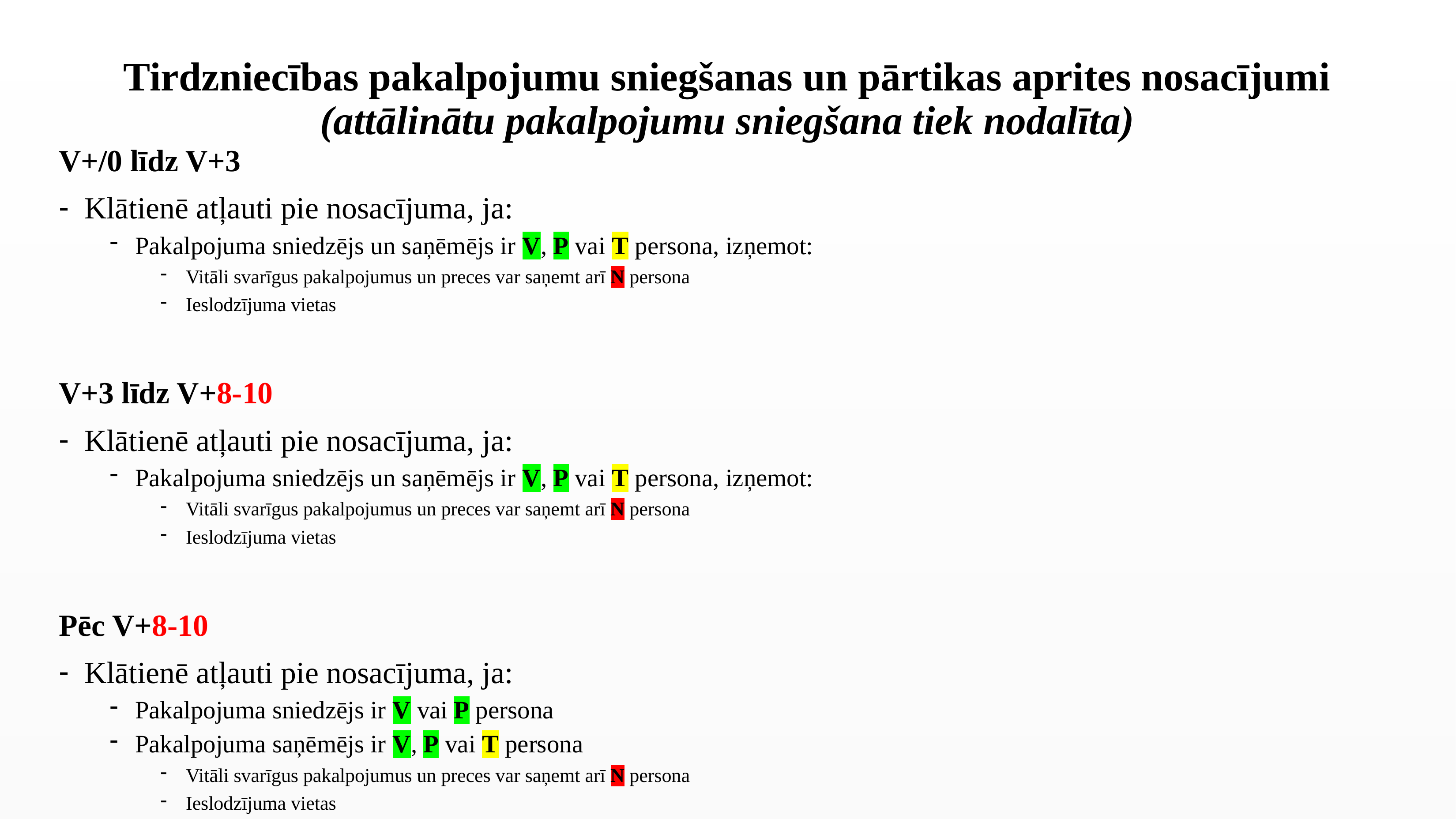

# Tirdzniecības pakalpojumu sniegšanas un pārtikas aprites nosacījumi (attālinātu pakalpojumu sniegšana tiek nodalīta)
V+/0 līdz V+3
Klātienē atļauti pie nosacījuma, ja:
Pakalpojuma sniedzējs un saņēmējs ir V, P vai T persona, izņemot:
Vitāli svarīgus pakalpojumus un preces var saņemt arī N persona
Ieslodzījuma vietas

V+3 līdz V+8-10
Klātienē atļauti pie nosacījuma, ja:
Pakalpojuma sniedzējs un saņēmējs ir V, P vai T persona, izņemot:
Vitāli svarīgus pakalpojumus un preces var saņemt arī N persona
Ieslodzījuma vietas

Pēc V+8-10
Klātienē atļauti pie nosacījuma, ja:
Pakalpojuma sniedzējs ir V vai P persona
Pakalpojuma saņēmējs ir V, P vai T persona
Vitāli svarīgus pakalpojumus un preces var saņemt arī N persona
Ieslodzījuma vietas